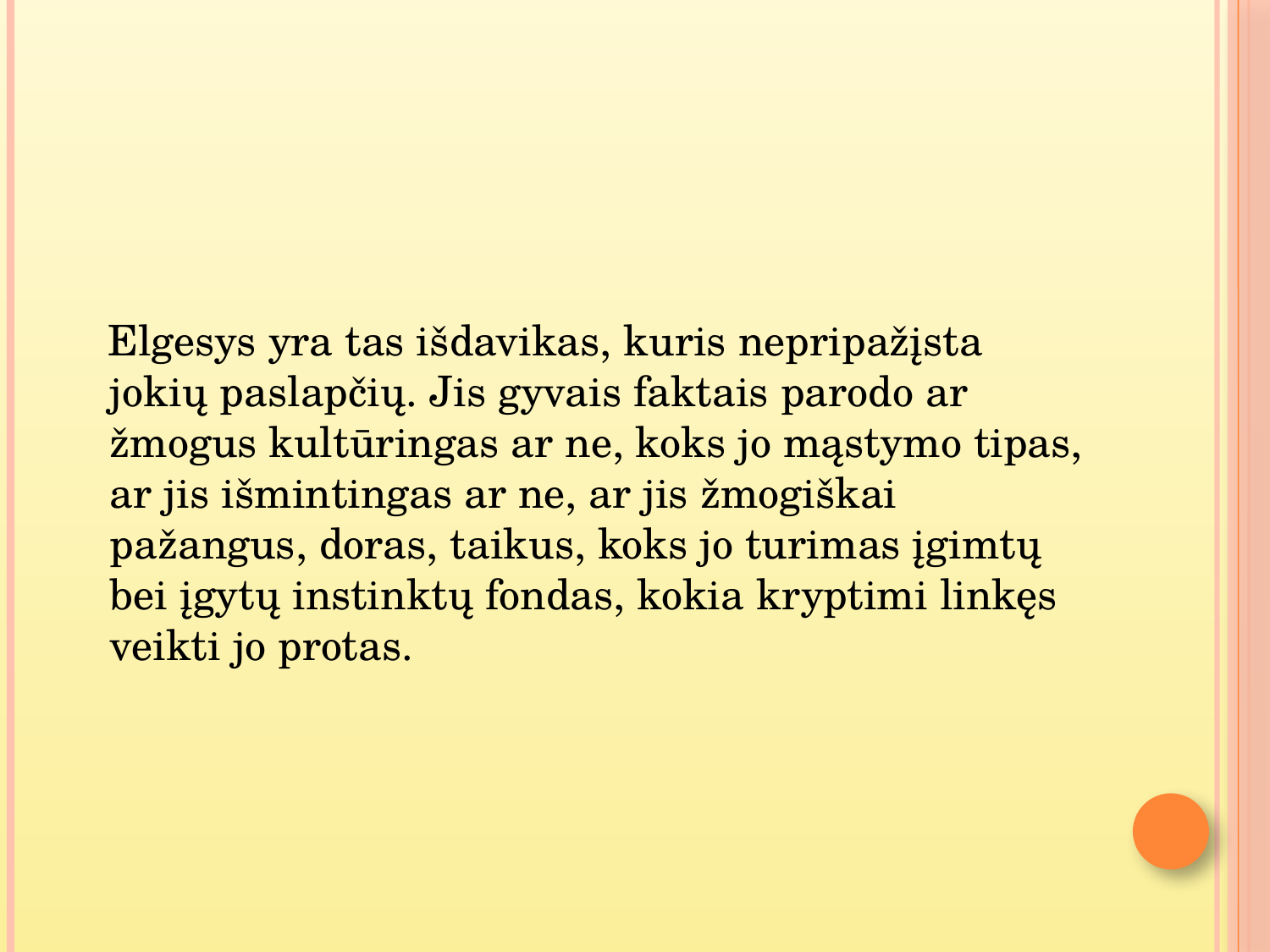

Elgesys yra tas išdavikas, kuris nepripažįsta jokių paslapčių. Jis gyvais faktais parodo ar žmogus kultūringas ar ne, koks jo mąstymo tipas, ar jis išmintingas ar ne, ar jis žmogiškai pažangus, doras, taikus, koks jo turimas įgimtų bei įgytų instinktų fondas, kokia kryptimi linkęs veikti jo protas.